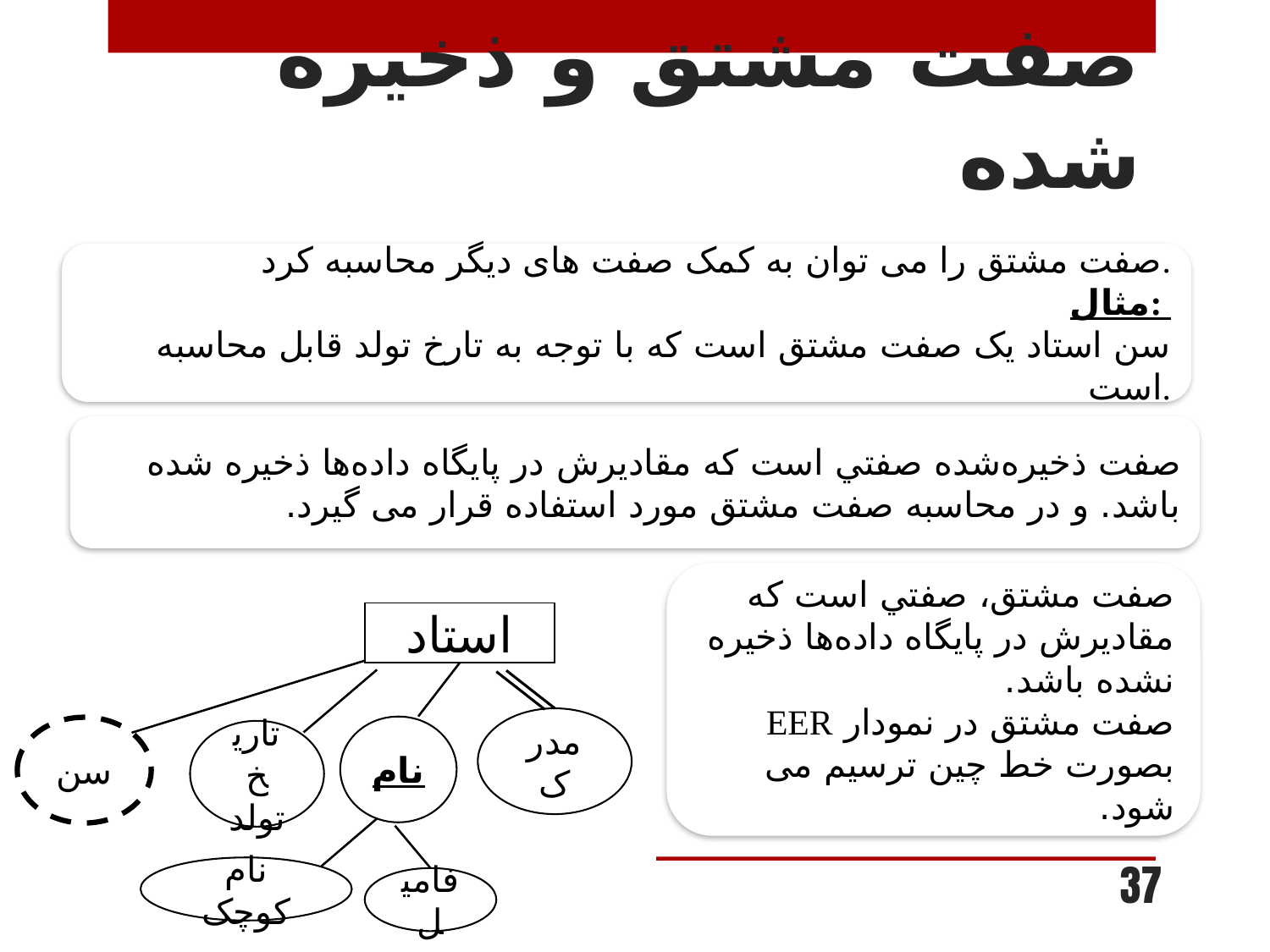

# صفت مشتق و ذخیره شده
صفت مشتق را می توان به کمک صفت های دیگر محاسبه کرد.
مثال:
سن استاد یک صفت مشتق است که با توجه به تارخ تولد قابل محاسبه است.
صفت ذخيره‌شده صفتي است كه مقاديرش در پايگاه داده‌ها ذخيره شده باشد. و در محاسبه صفت مشتق مورد استفاده قرار می گیرد.

صفت مشتق، صفتي است كه مقاديرش در پايگاه داده‌ها ذخيره نشده باشد.
صفت مشتق در نمودار EER بصورت خط چین ترسیم می شود.
استاد
مدرک
نام
سن
تاریخ تولد
نام کوچک
37
فامیل